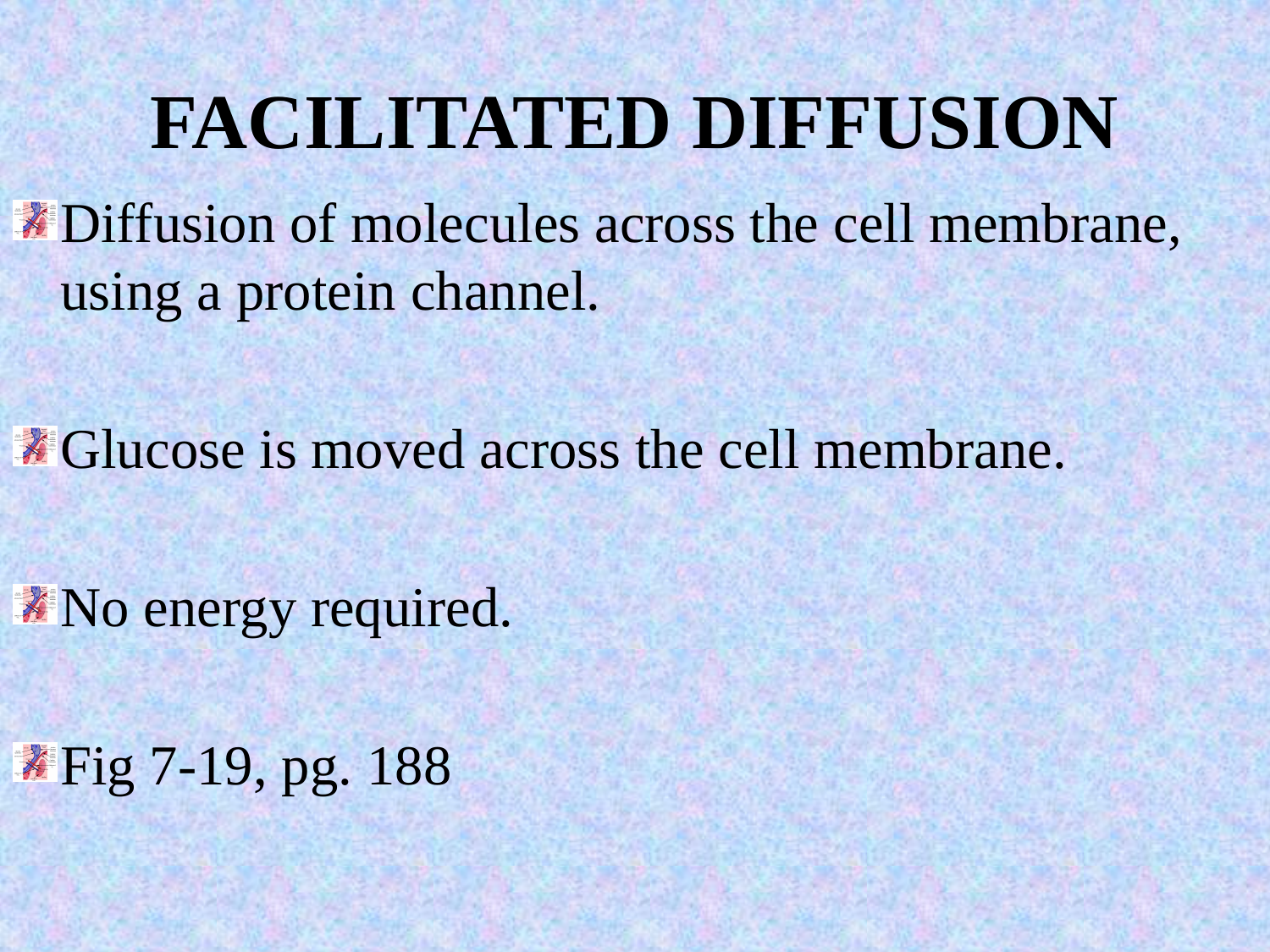

# FACILITATED DIFFUSION
Diffusion of molecules across the cell membrane, using a protein channel.

Glucose is moved across the cell membrane.

No energy required.

Fig 7-19, pg. 188